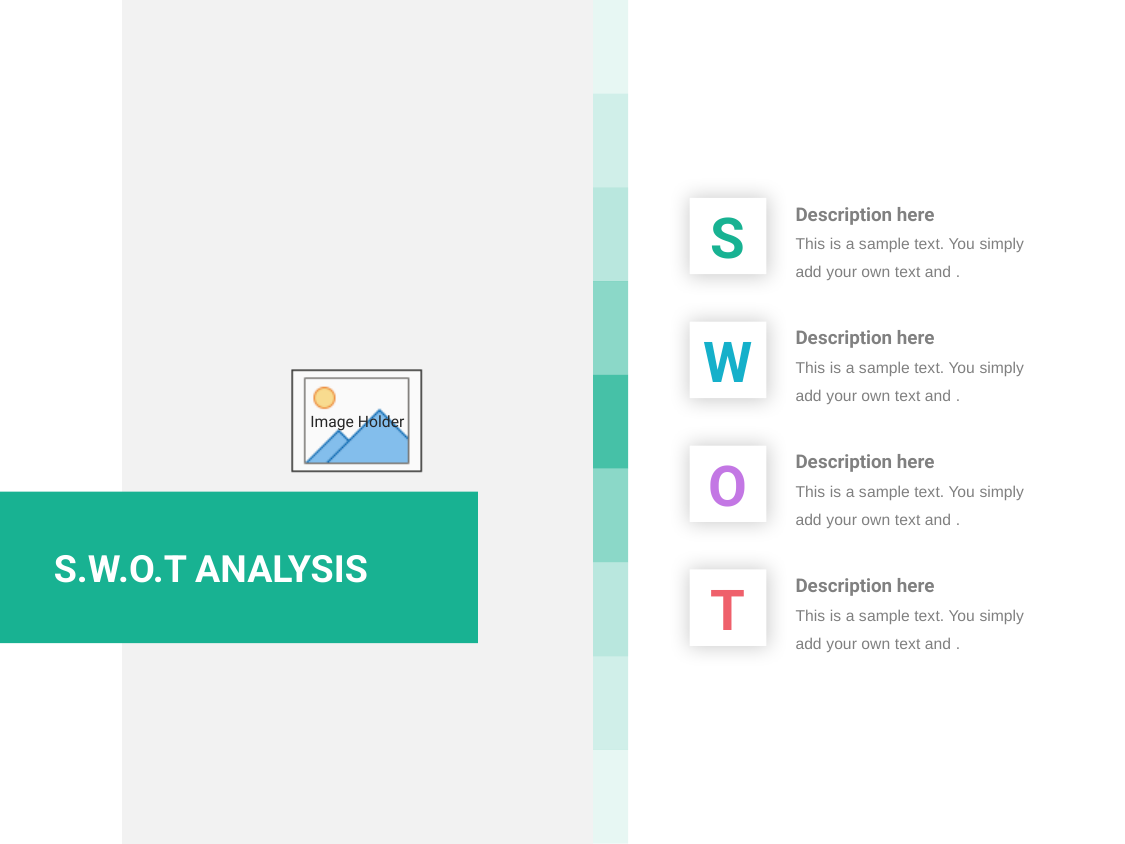

Description here
This is a sample text. You simply add your own text and .
S
Description here
This is a sample text. You simply add your own text and .
W
Description here
This is a sample text. You simply add your own text and .
O

S.W.O.T ANALYSIS
Description here
This is a sample text. You simply add your own text and .
T